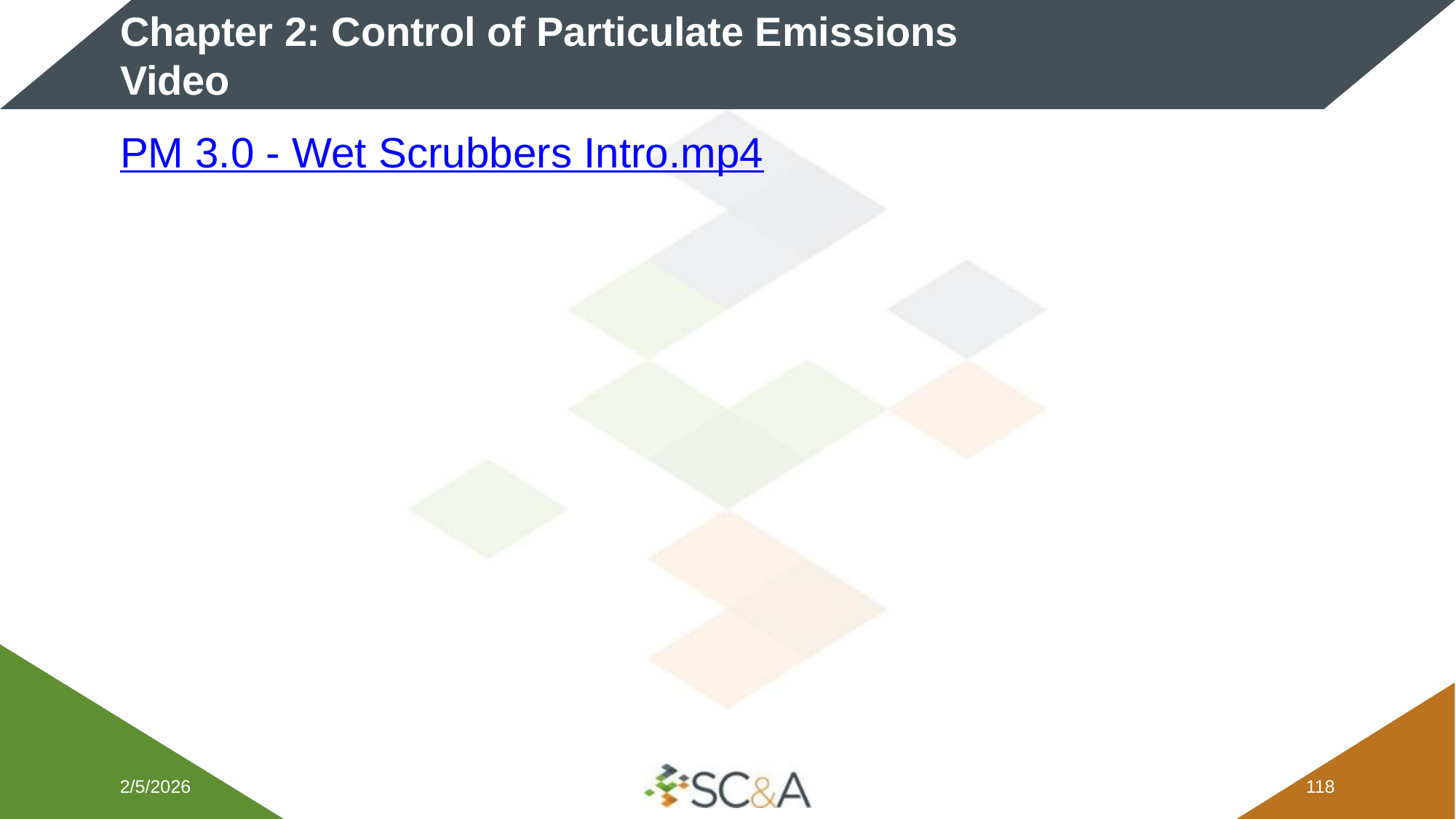

# Chapter 2: Control of Particulate Emissions​ Video
PM 3.0 - Wet Scrubbers Intro.mp4

2/5/2026
118